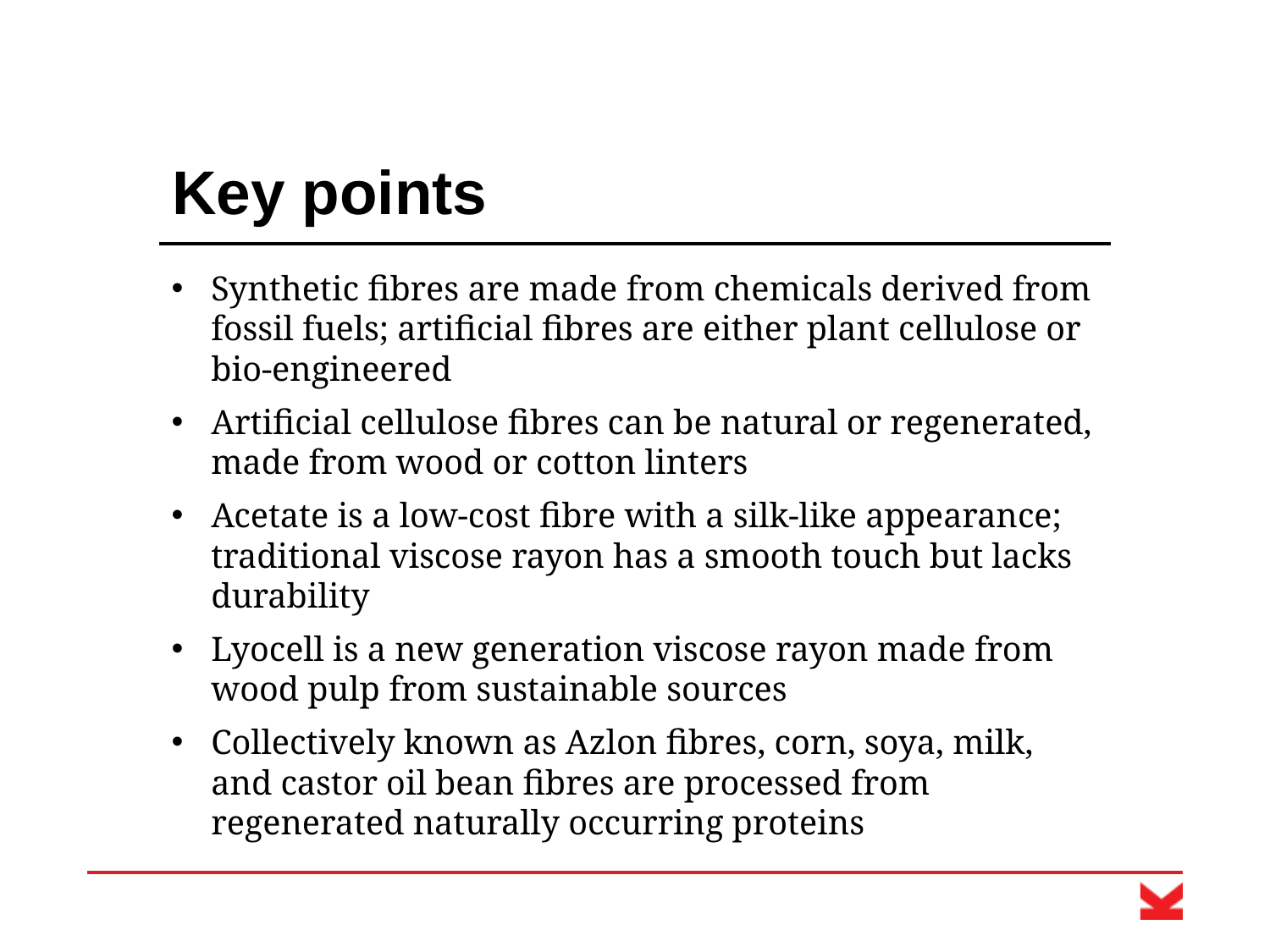

# Key points
Synthetic fibres are made from chemicals derived from fossil fuels; artificial fibres are either plant cellulose or bio-engineered
Artificial cellulose fibres can be natural or regenerated, made from wood or cotton linters
Acetate is a low-cost fibre with a silk-like appearance; traditional viscose rayon has a smooth touch but lacks durability
Lyocell is a new generation viscose rayon made from wood pulp from sustainable sources
Collectively known as Azlon fibres, corn, soya, milk, and castor oil bean fibres are processed from regenerated naturally occurring proteins